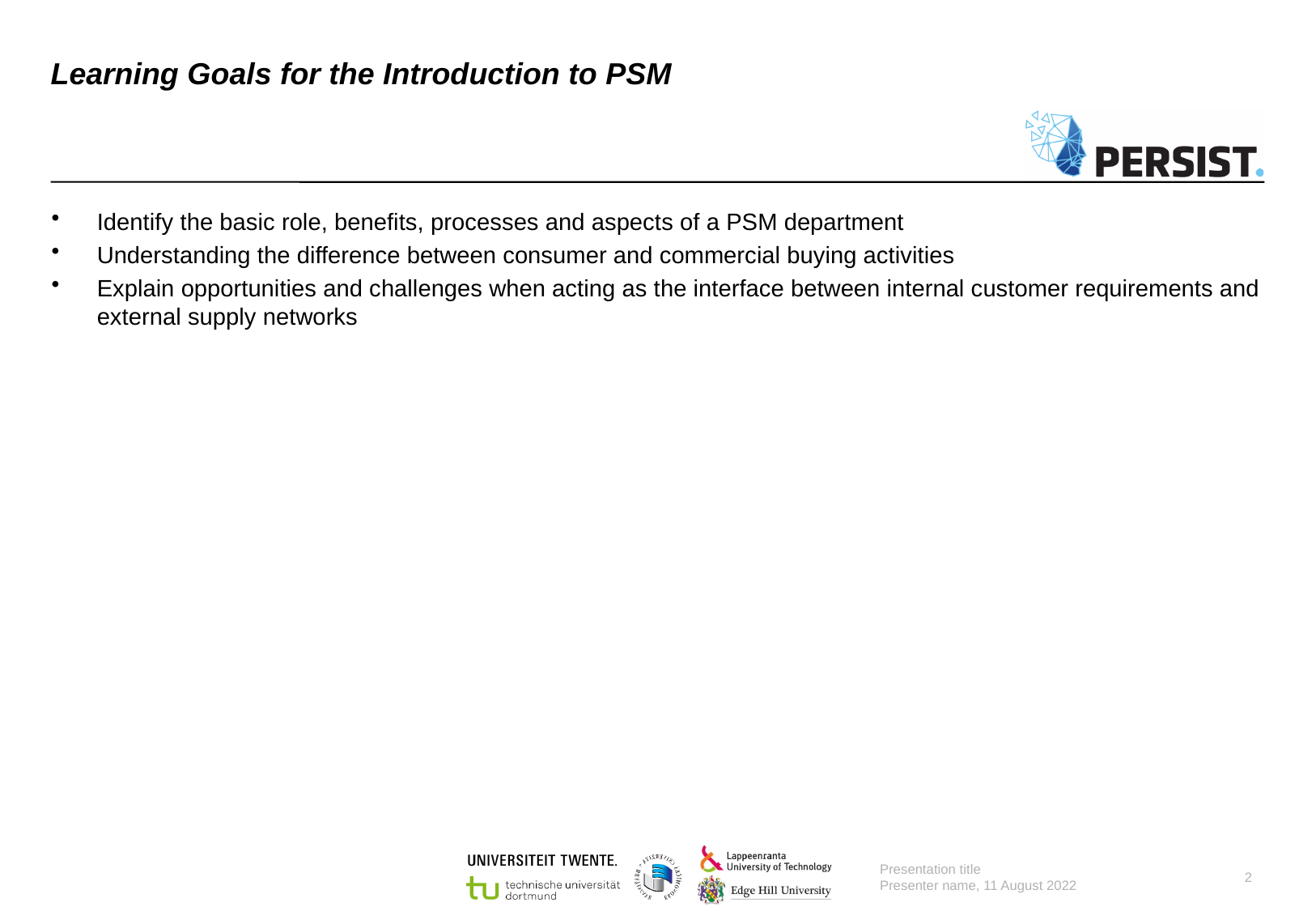

# Learning Goals for the Introduction to PSM
Identify the basic role, benefits, processes and aspects of a PSM department
Understanding the difference between consumer and commercial buying activities
Explain opportunities and challenges when acting as the interface between internal customer requirements and external supply networks

Presentation title
Presenter name, 11 August 2022
2